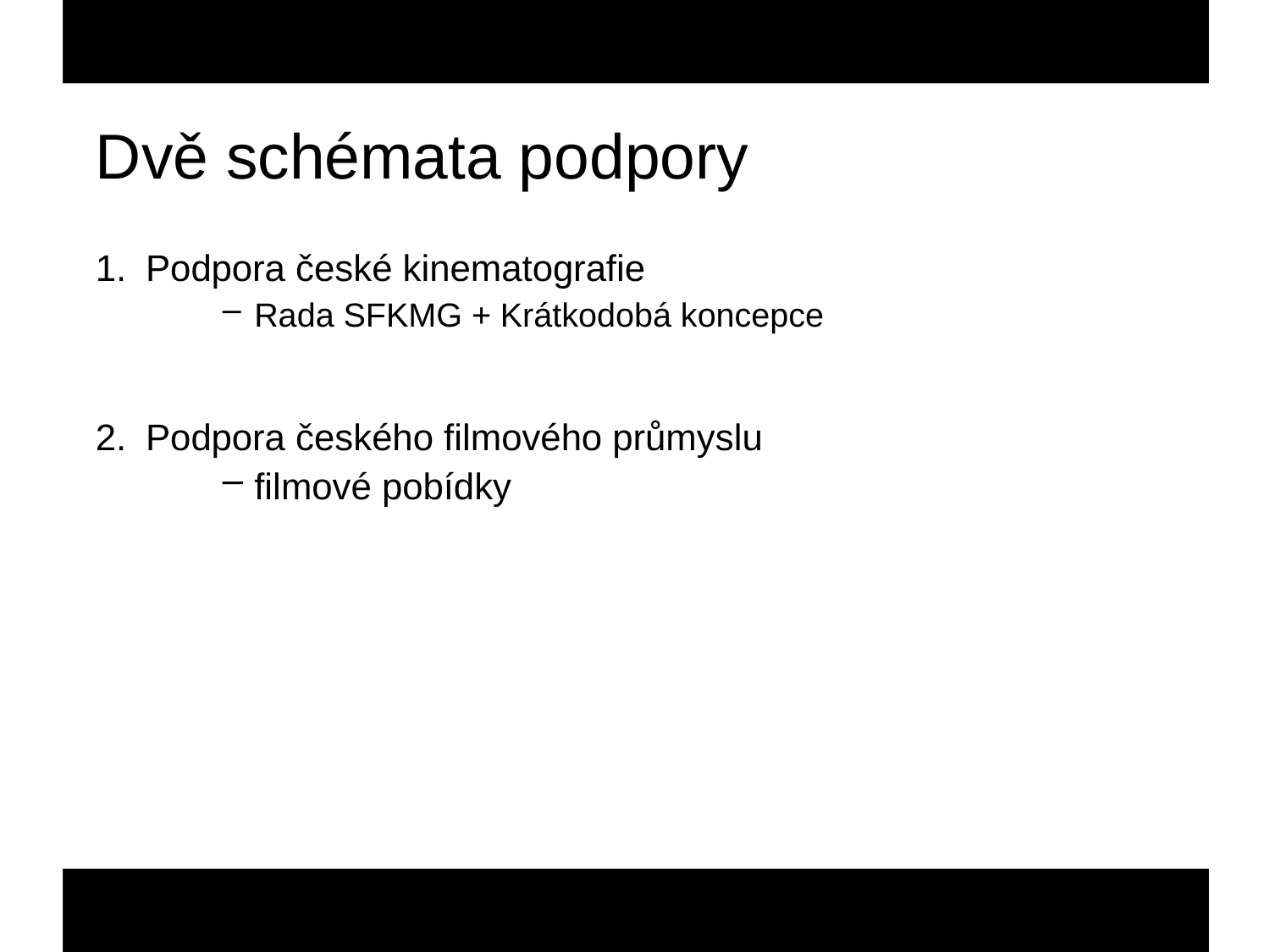

Dvě schémata podpory

Podpora české kinematografie
Rada SFKMG + Krátkodobá koncepce

Podpora českého filmového průmyslu
filmové pobídky
8